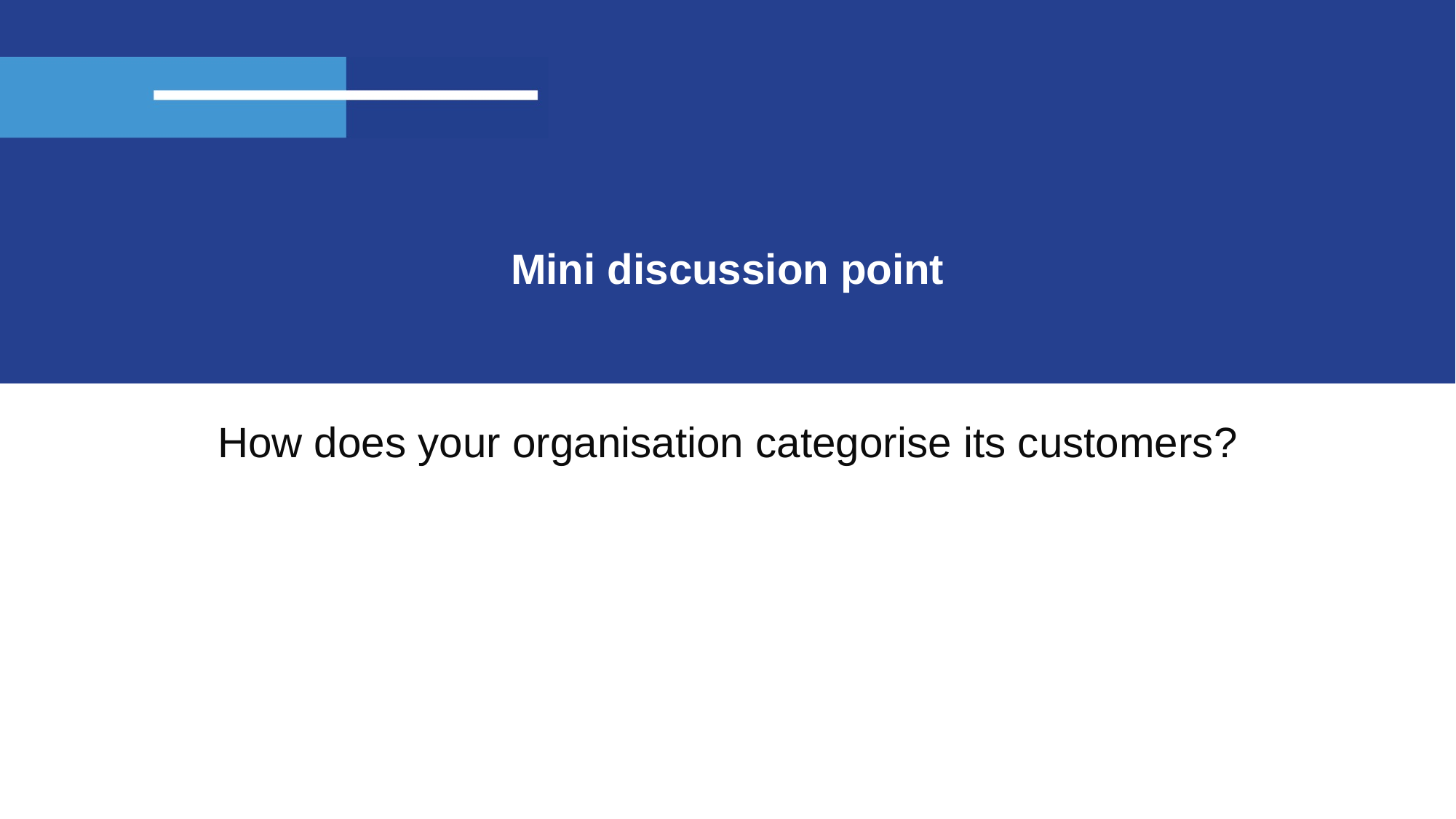

# Mini discussion point
How does your organisation categorise its customers?